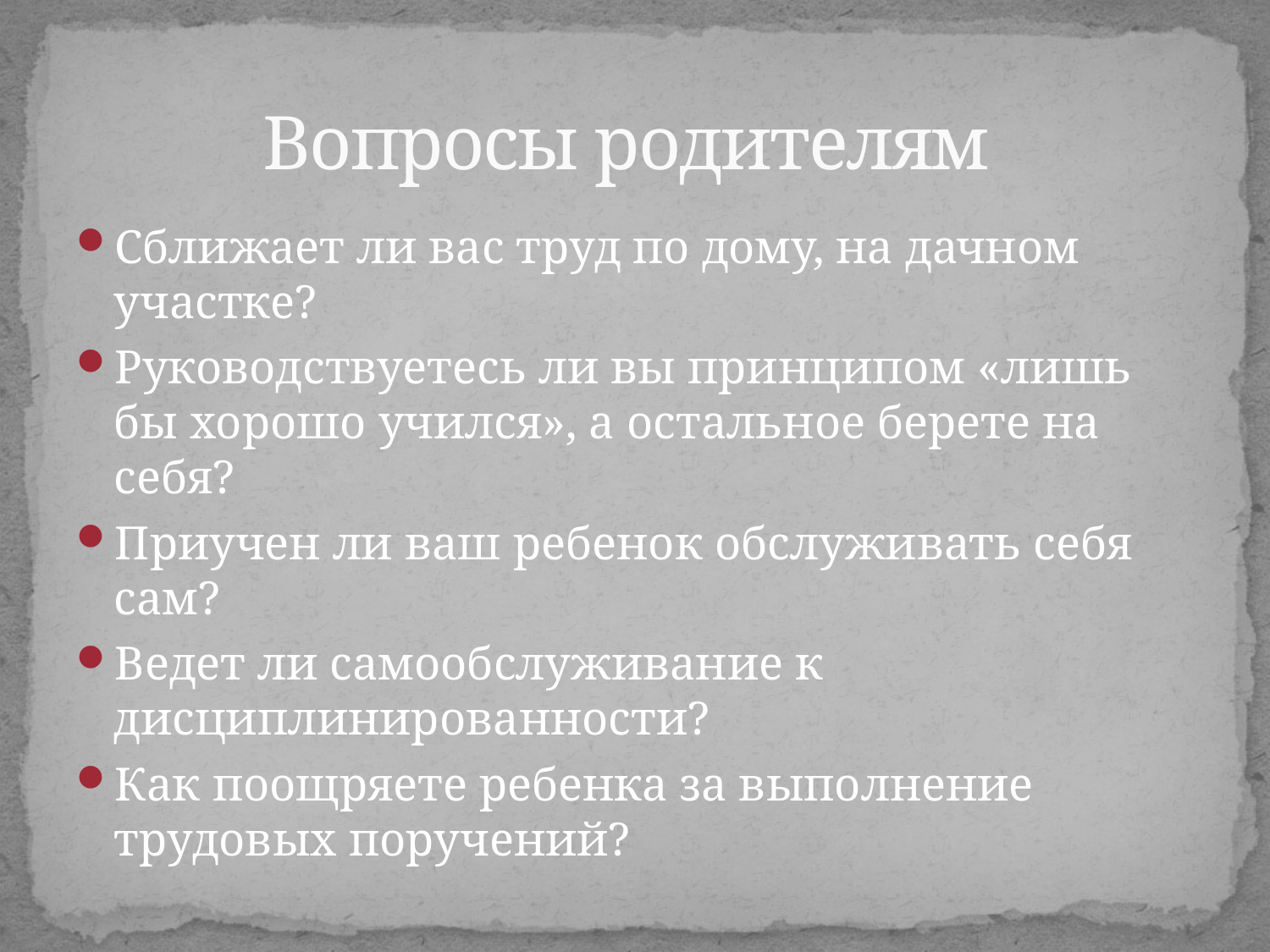

# Вопросы родителям
Сближает ли вас труд по дому, на дачном участке?
Руководствуетесь ли вы принципом «лишь бы хорошо учился», а остальное берете на себя?
Приучен ли ваш ребенок обслуживать себя сам?
Ведет ли самообслуживание к дисциплинированности?
Как поощряете ребенка за выполнение трудовых поручений?